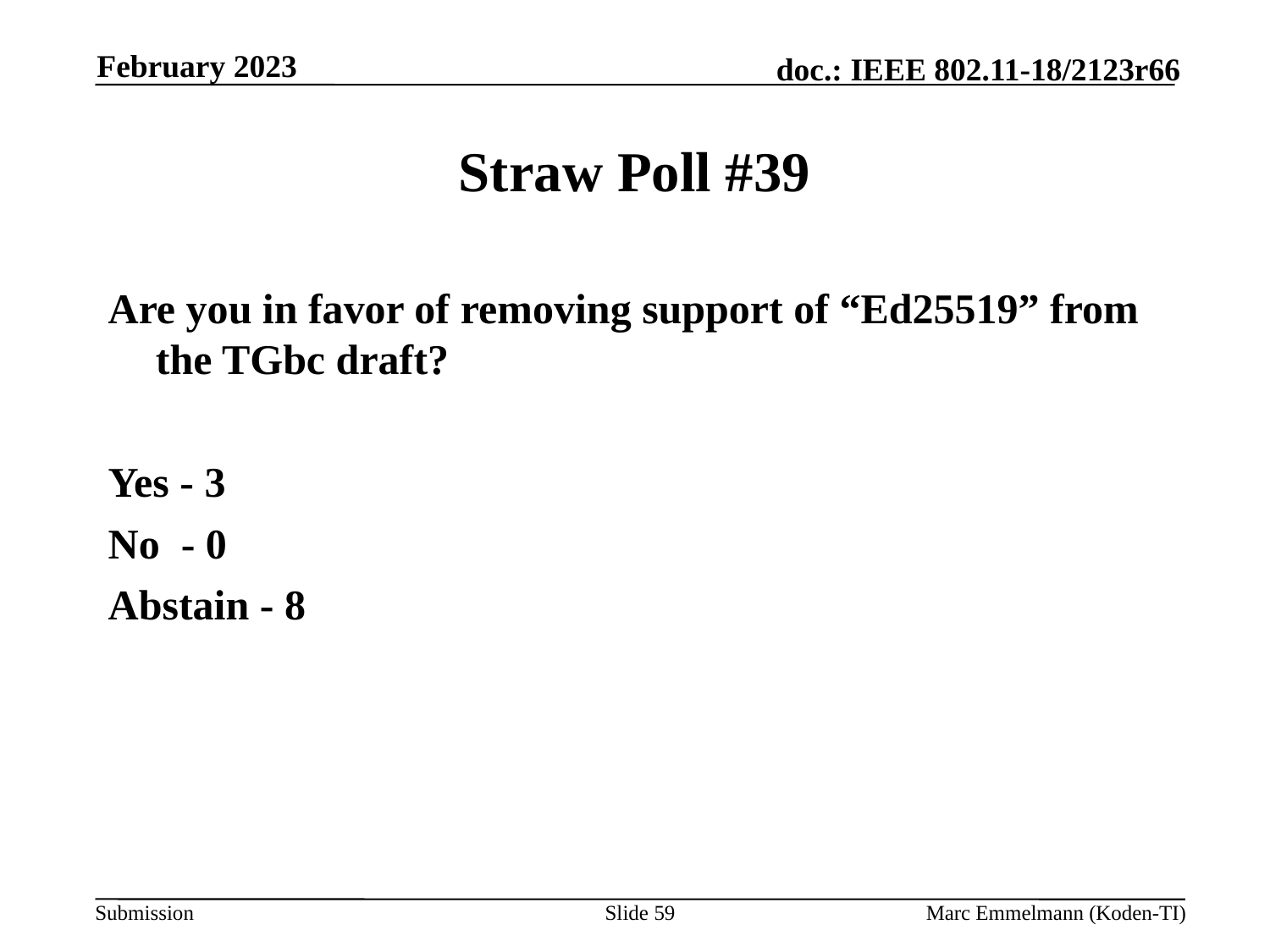

February 2023
# Straw Poll #39
Are you in favor of removing support of “Ed25519” from the TGbc draft?

Yes - 3
No  - 0
Abstain - 8
Slide 59
Marc Emmelmann (Koden-TI)